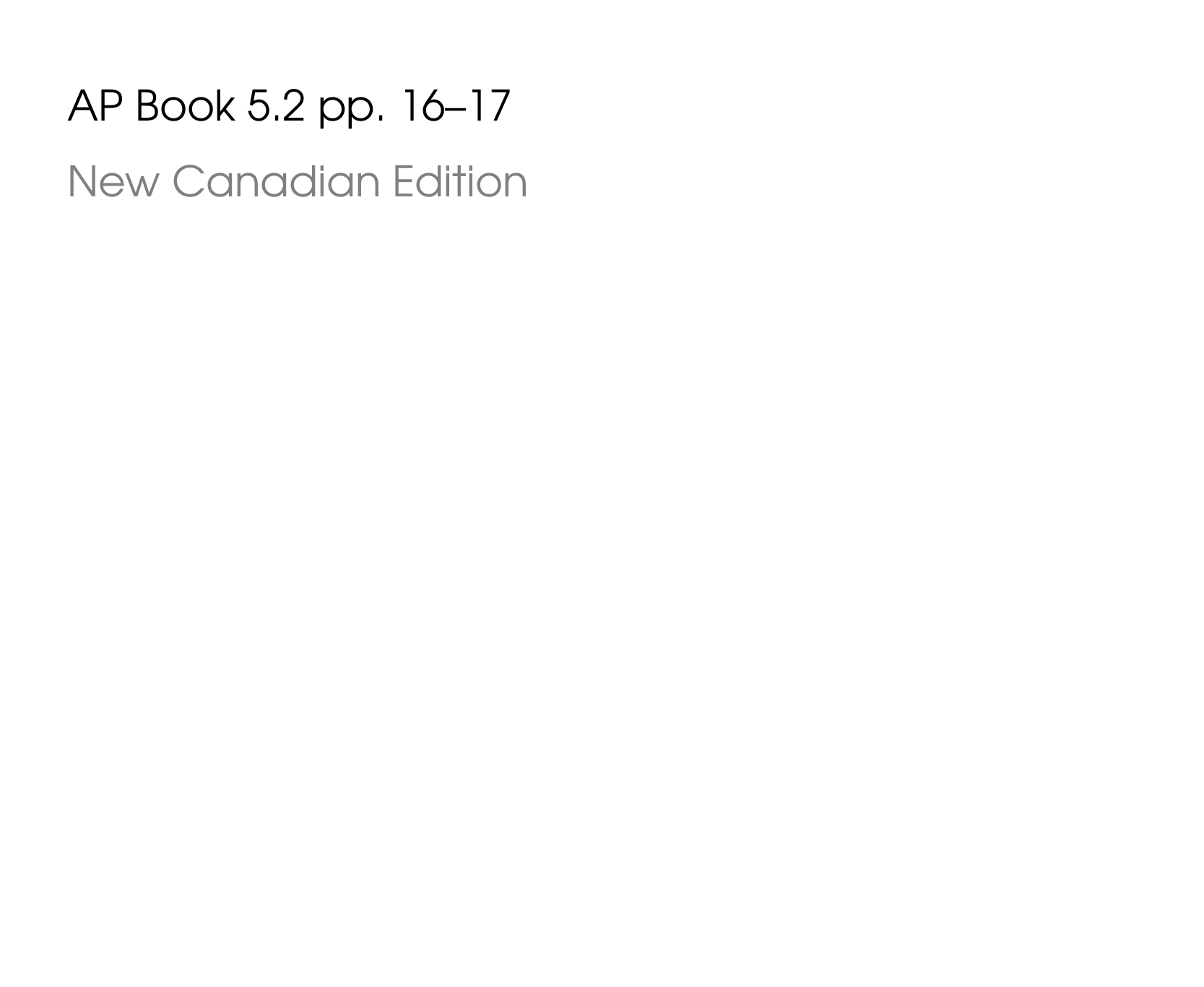

AP Book 5.2 pp. 16–17
New Canadian Edition